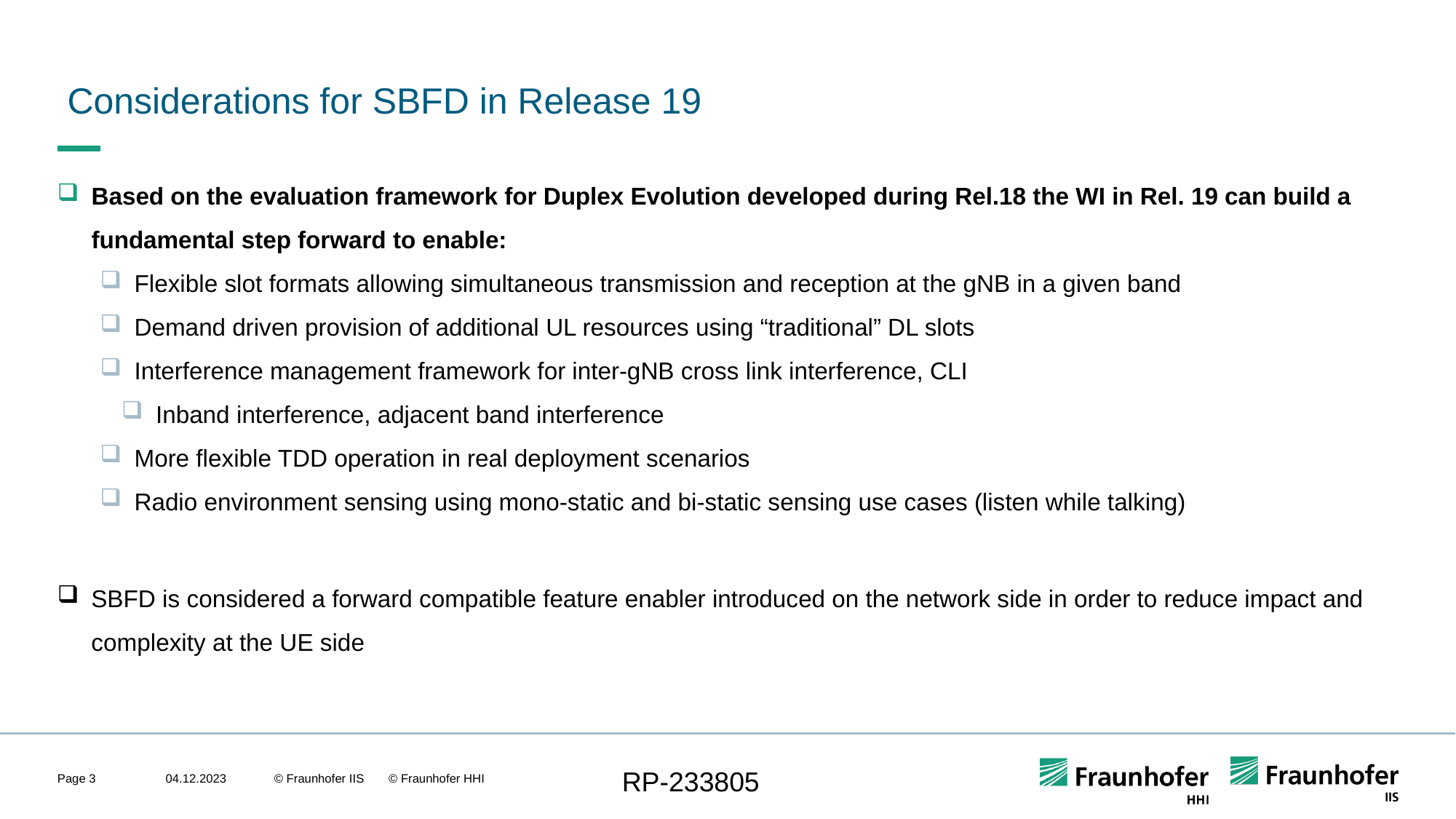

# Considerations for SBFD in Release 19
Based on the evaluation framework for Duplex Evolution developed during Rel.18 the WI in Rel. 19 can build a fundamental step forward to enable:
Flexible slot formats allowing simultaneous transmission and reception at the gNB in a given band
Demand driven provision of additional UL resources using “traditional” DL slots
Interference management framework for inter-gNB cross link interference, CLI
Inband interference, adjacent band interference
More flexible TDD operation in real deployment scenarios
Radio environment sensing using mono-static and bi-static sensing use cases (listen while talking)

SBFD is considered a forward compatible feature enabler introduced on the network side in order to reduce impact and complexity at the UE side

RP-233805
Page 3
04.12.2023
© Fraunhofer IIS